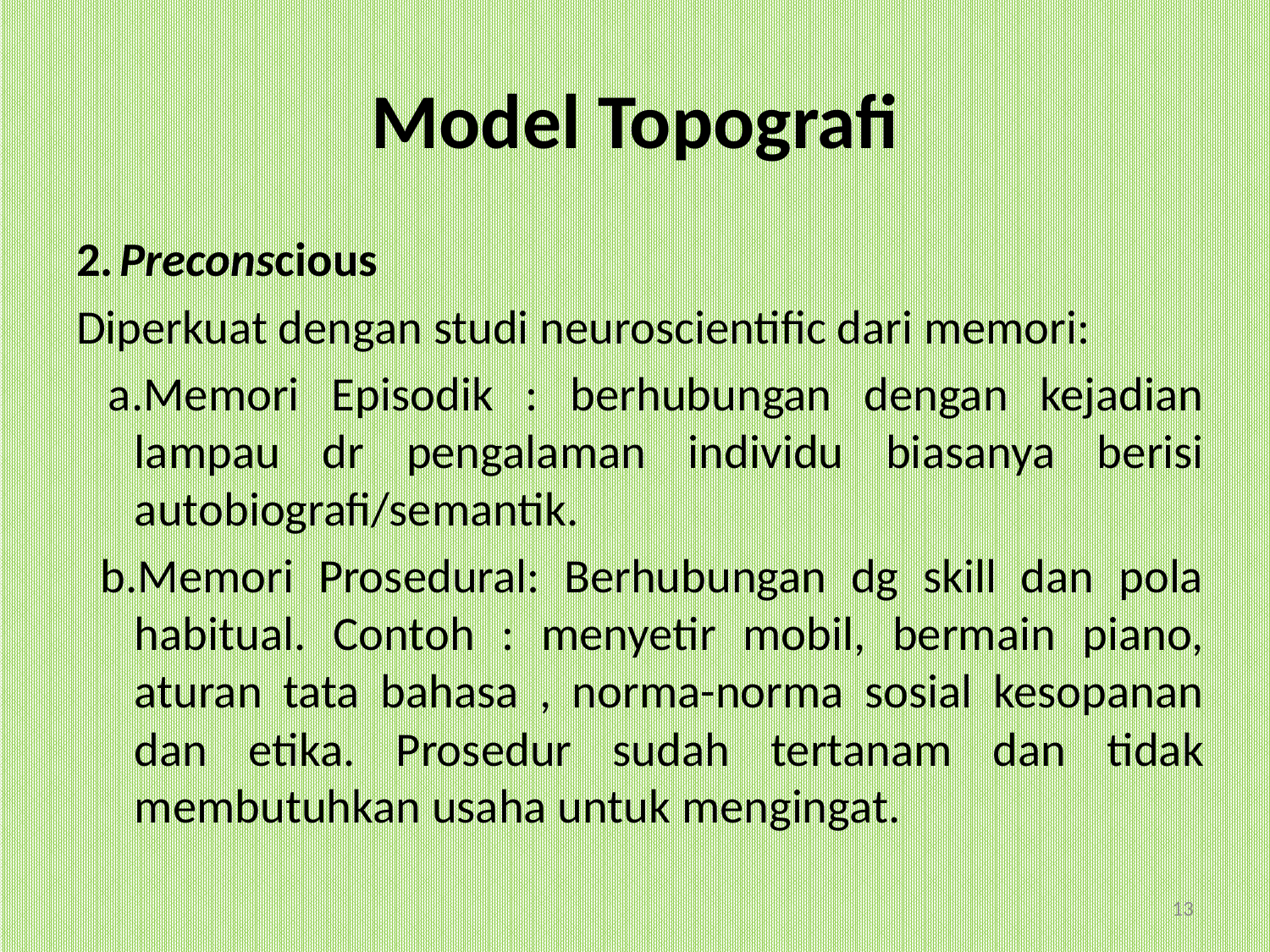

# Model Topografi
2.	Preconscious
Diperkuat dengan studi neuroscientific dari memori:
 a.Memori Episodik : berhubungan dengan kejadian lampau dr pengalaman individu biasanya berisi autobiografi/semantik.
 b.Memori Prosedural: Berhubungan dg skill dan pola habitual. Contoh : menyetir mobil, bermain piano, aturan tata bahasa , norma-norma sosial kesopanan dan etika. Prosedur sudah tertanam dan tidak membutuhkan usaha untuk mengingat.

13